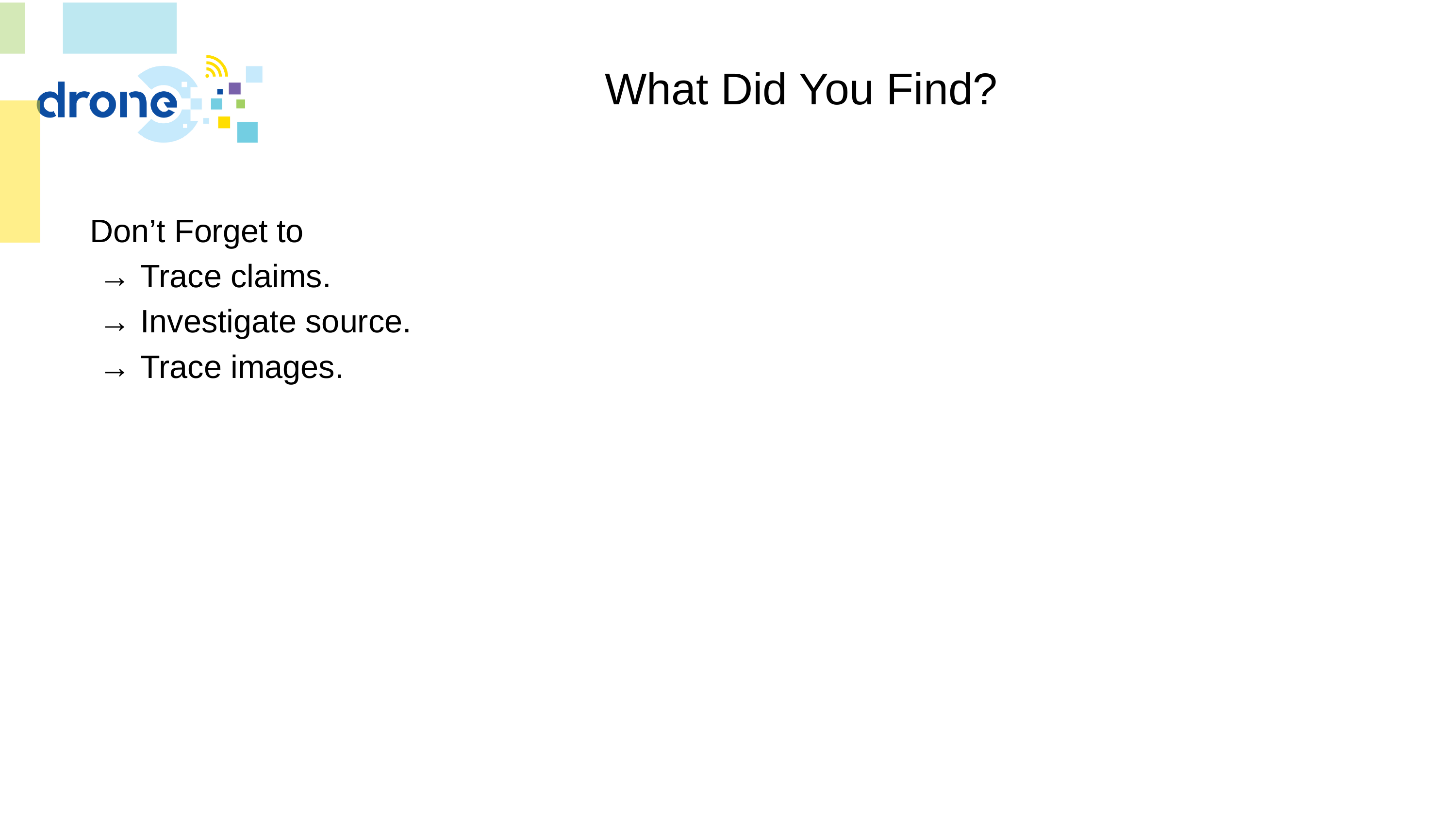

# What Did You Find?

Don’t Forget to
 → Trace claims.
 → Investigate source.
 → Trace images.